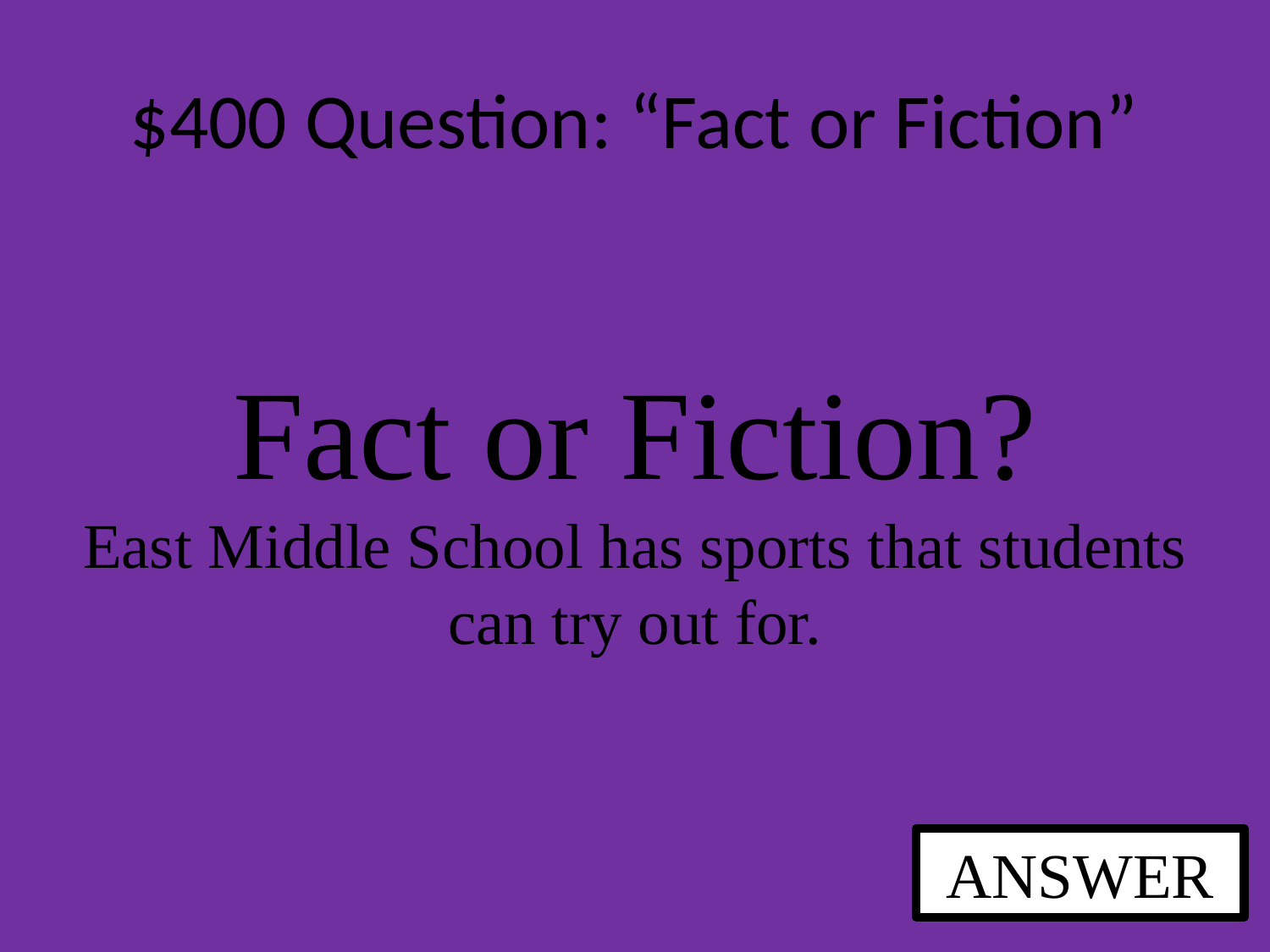

# $400 Question: “Fact or Fiction”
Fact or Fiction?
East Middle School has sports that students can try out for.
ANSWER